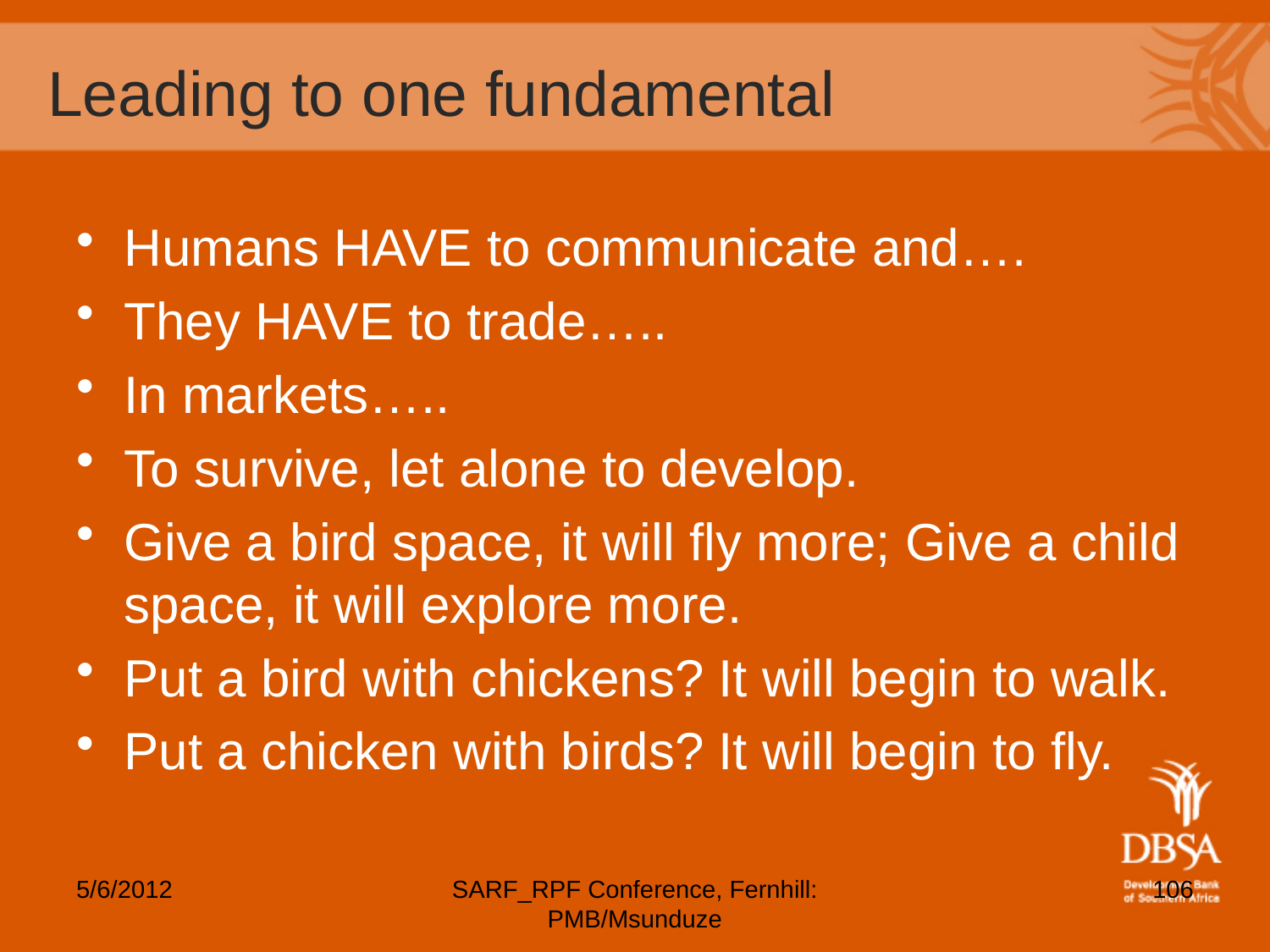

# Leading to one fundamental
Humans HAVE to communicate and….
They HAVE to trade…..
In markets…..
To survive, let alone to develop.
Give a bird space, it will fly more; Give a child space, it will explore more.
Put a bird with chickens? It will begin to walk.
Put a chicken with birds? It will begin to fly.
5/6/2012
SARF_RPF Conference, Fernhill: PMB/Msunduze
106